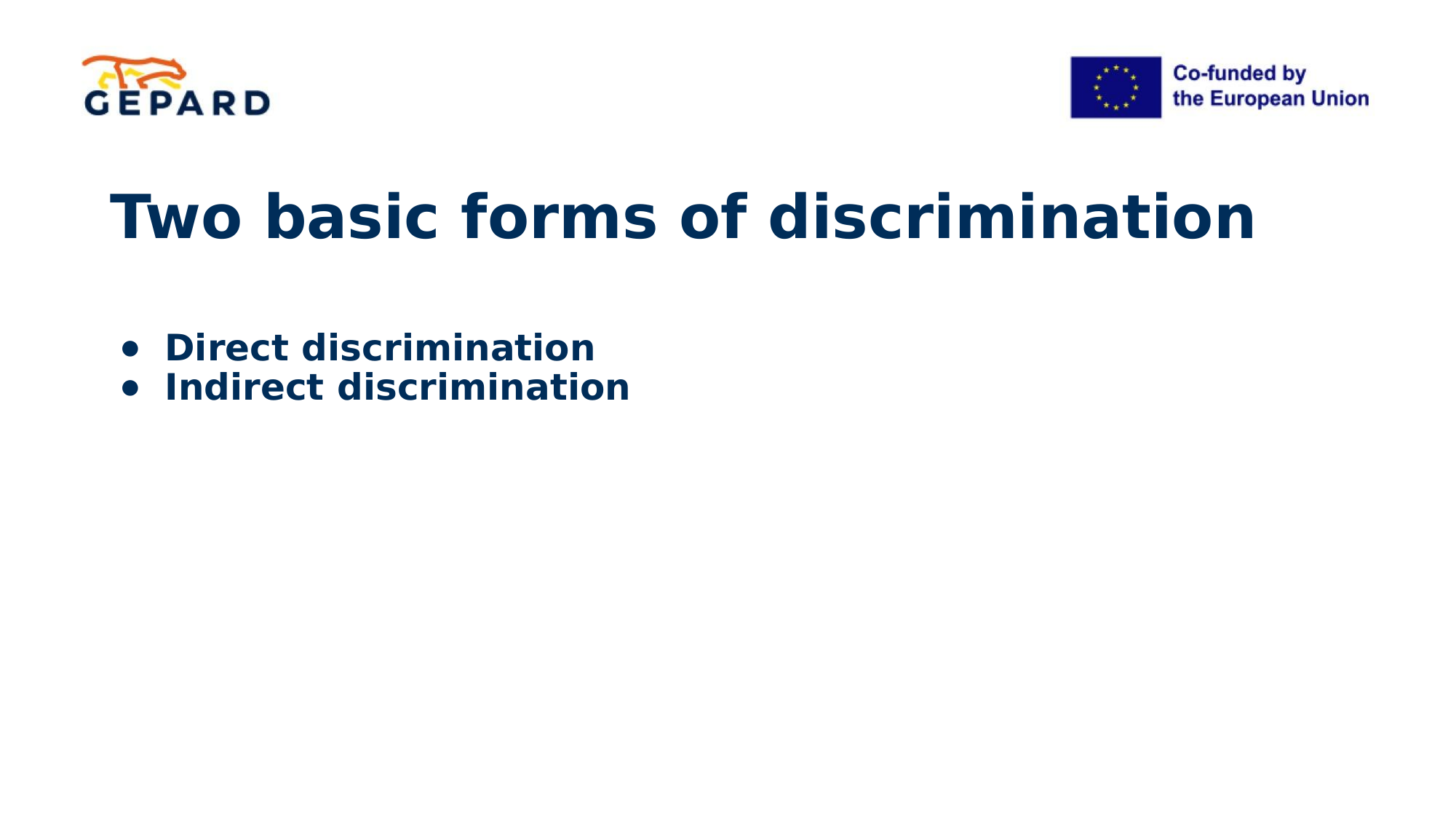

# Two basic forms of discrimination
Direct discrimination
Indirect discrimination